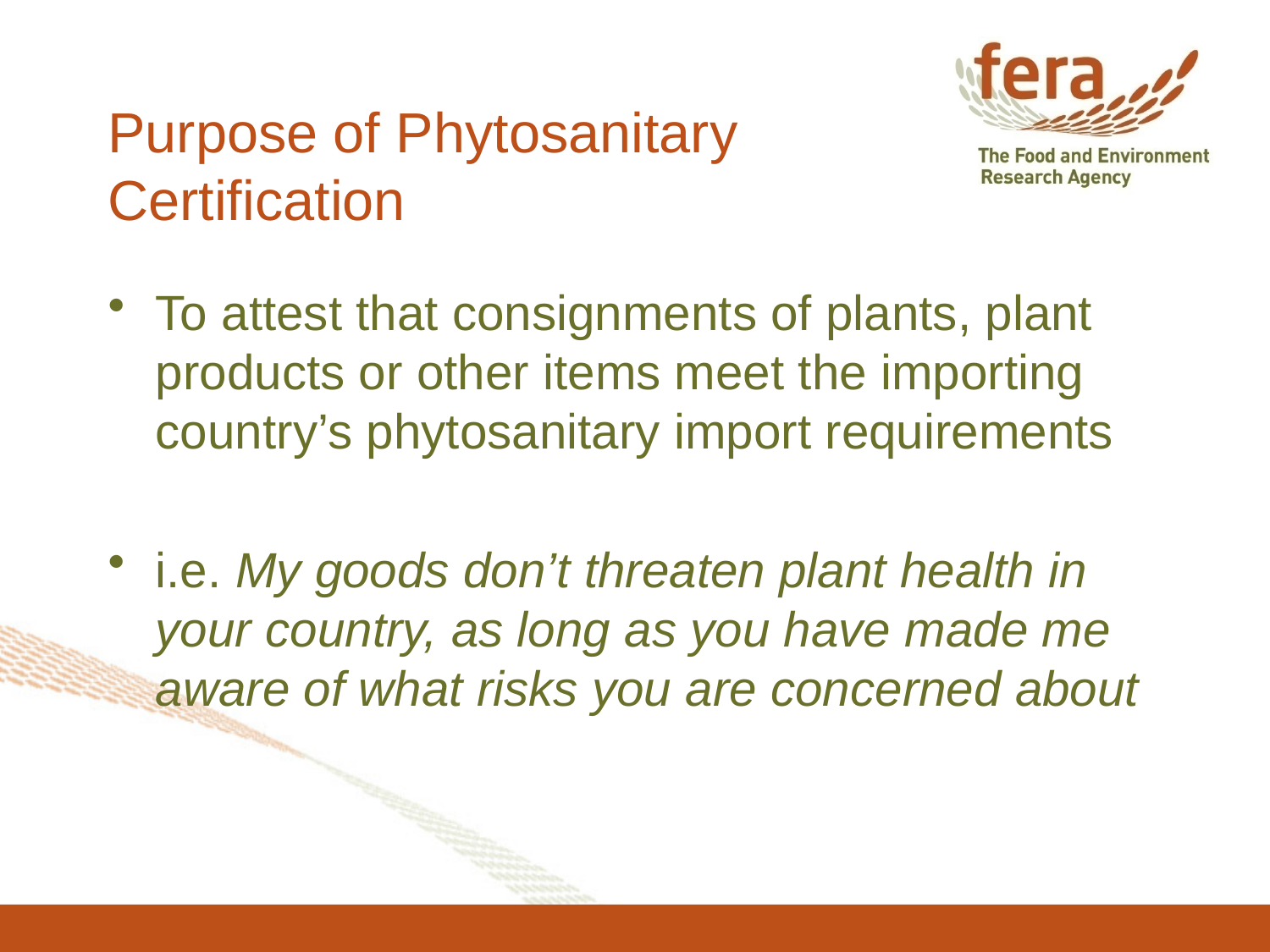

# Purpose of Phytosanitary Certification
To attest that consignments of plants, plant products or other items meet the importing country’s phytosanitary import requirements

i.e. My goods don’t threaten plant health in your country, as long as you have made me aware of what risks you are concerned about